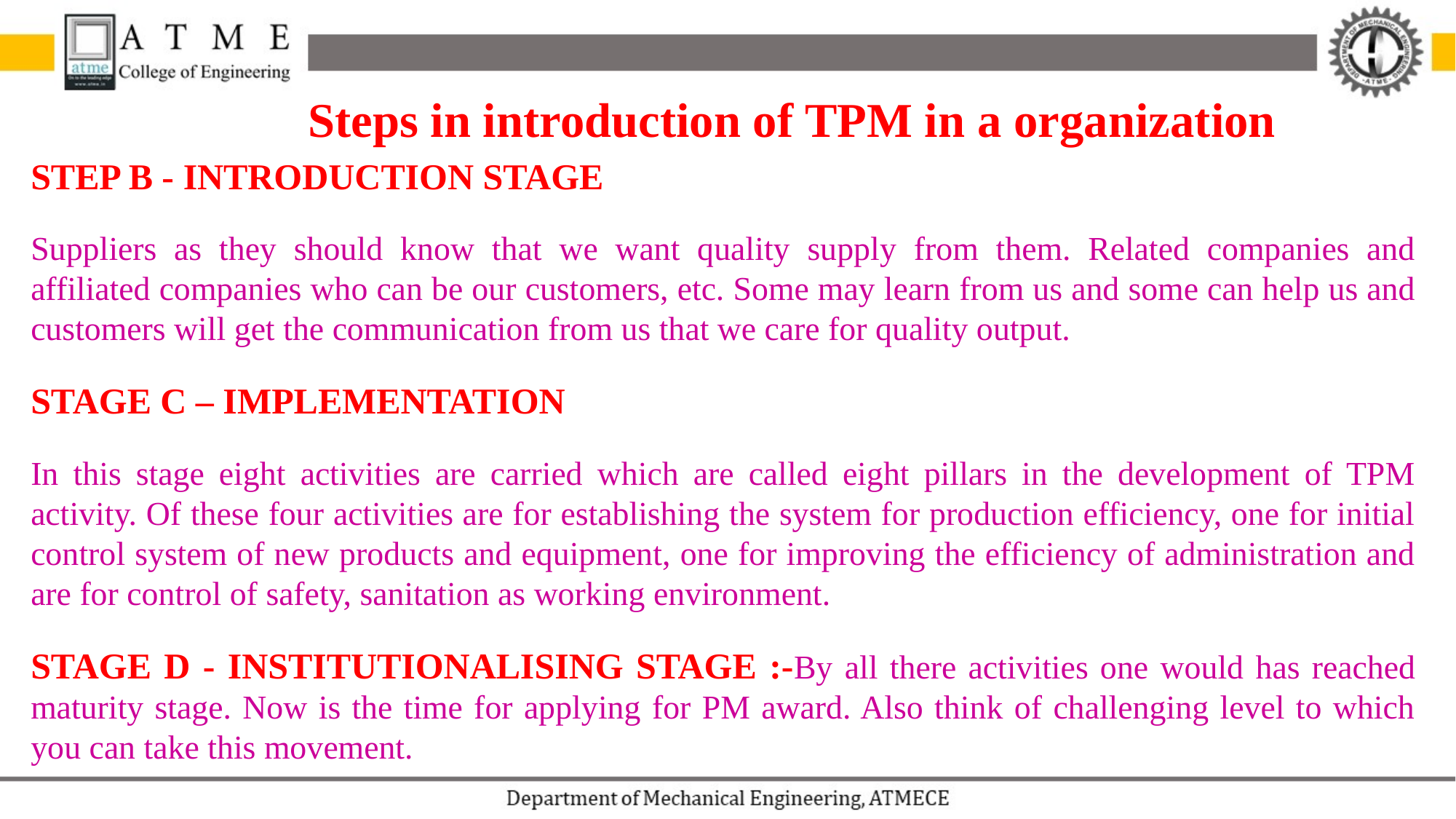

Steps in introduction of TPM in a organization
STEP B - INTRODUCTION STAGE
Suppliers as they should know that we want quality supply from them. Related companies and affiliated companies who can be our customers, etc. Some may learn from us and some can help us and customers will get the communication from us that we care for quality output.
STAGE C – IMPLEMENTATION
In this stage eight activities are carried which are called eight pillars in the development of TPM activity. Of these four activities are for establishing the system for production efficiency, one for initial control system of new products and equipment, one for improving the efficiency of administration and are for control of safety, sanitation as working environment.
STAGE D - INSTITUTIONALISING STAGE :-By all there activities one would has reached maturity stage. Now is the time for applying for PM award. Also think of challenging level to which you can take this movement.